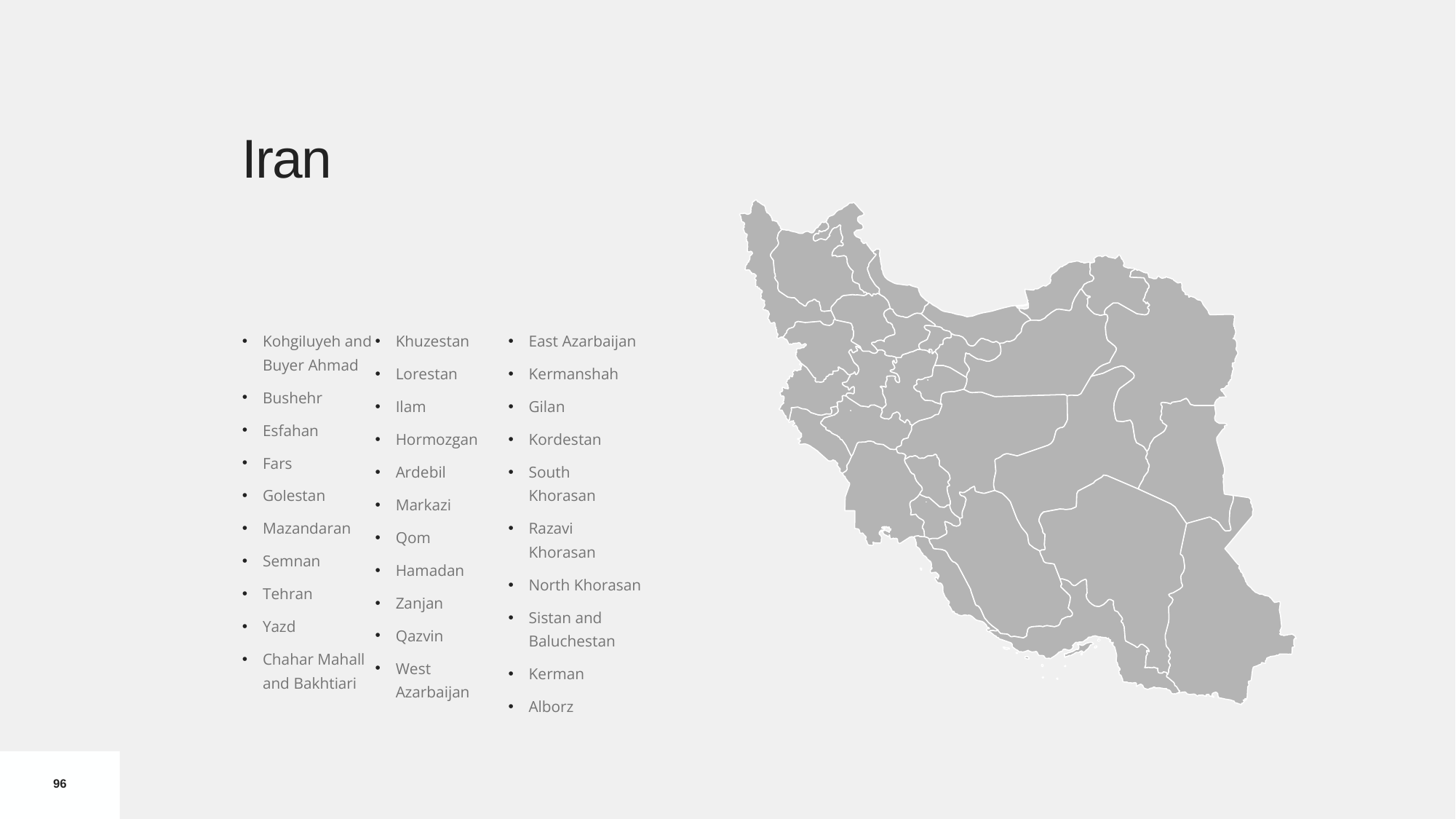

# Iran

Kohgiluyeh and Buyer Ahmad
Bushehr
Esfahan
Fars
Golestan
Mazandaran
Semnan
Tehran
Yazd
Chahar Mahall and Bakhtiari
Khuzestan
Lorestan
Ilam
Hormozgan
Ardebil
Markazi
Qom
Hamadan
Zanjan
Qazvin
West Azarbaijan
East Azarbaijan
Kermanshah
Gilan
Kordestan
South Khorasan
Razavi Khorasan
North Khorasan
Sistan and Baluchestan
Kerman
Alborz